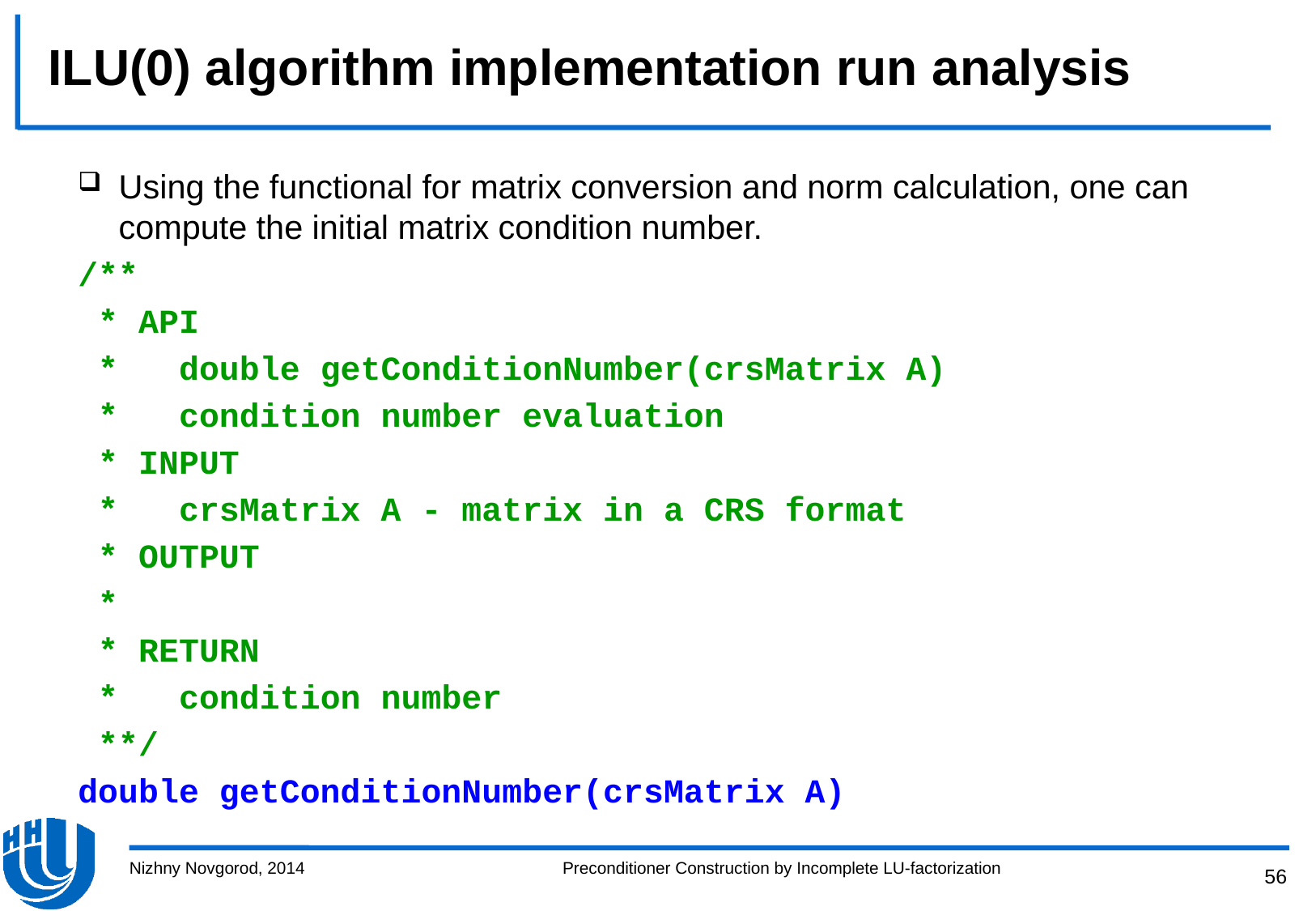

# ILU(0) algorithm implementation run analysis
Using the functional for matrix conversion and norm calculation, one can compute the initial matrix condition number.
/**
 * API
 *   double getConditionNumber(crsMatrix A)
 *   condition number evaluation
 * INPUT
 *   crsMatrix A - matrix in a CRS format
 * OUTPUT
 *
 * RETURN
 *   condition number
 **/
double getConditionNumber(crsMatrix A)
Nizhny Novgorod, 2014
Preconditioner Construction by Incomplete LU-factorization